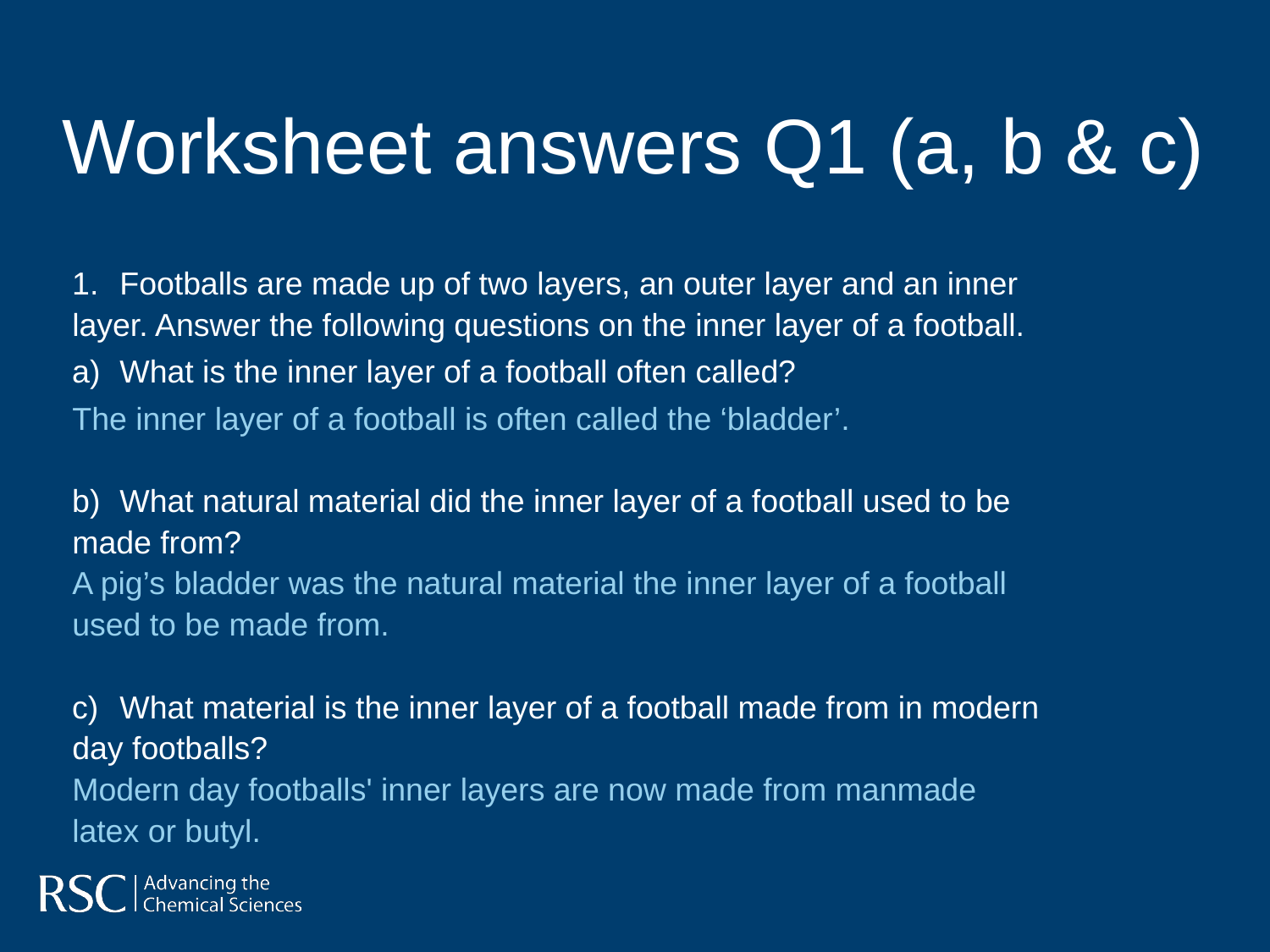

Worksheet answers Q1 (a, b & c)

Footballs are made up of two layers, an outer layer and an inner
layer. Answer the following questions on the inner layer of a football.
What is the inner layer of a football often called?
The inner layer of a football is often called the ‘bladder’.

What natural material did the inner layer of a football used to be
made from?
A pig’s bladder was the natural material the inner layer of a football
used to be made from.

What material is the inner layer of a football made from in modern
day footballs?
Modern day footballs' inner layers are now made from manmade
latex or butyl.